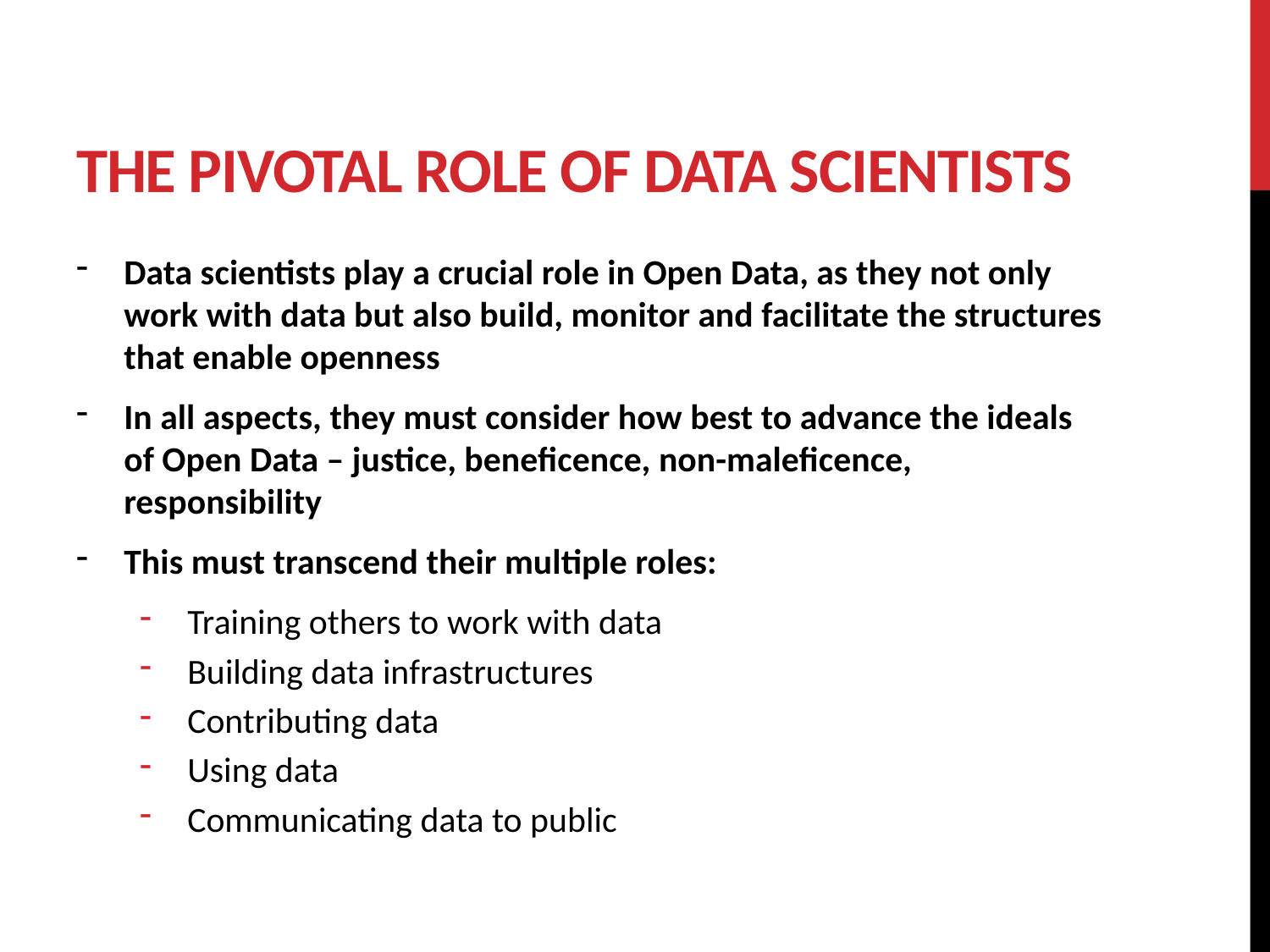

# The pivotal role of data scientists
Data scientists play a crucial role in Open Data, as they not only work with data but also build, monitor and facilitate the structures that enable openness
In all aspects, they must consider how best to advance the ideals of Open Data – justice, beneficence, non-maleficence, responsibility
This must transcend their multiple roles:
Training others to work with data
Building data infrastructures
Contributing data
Using data
Communicating data to public